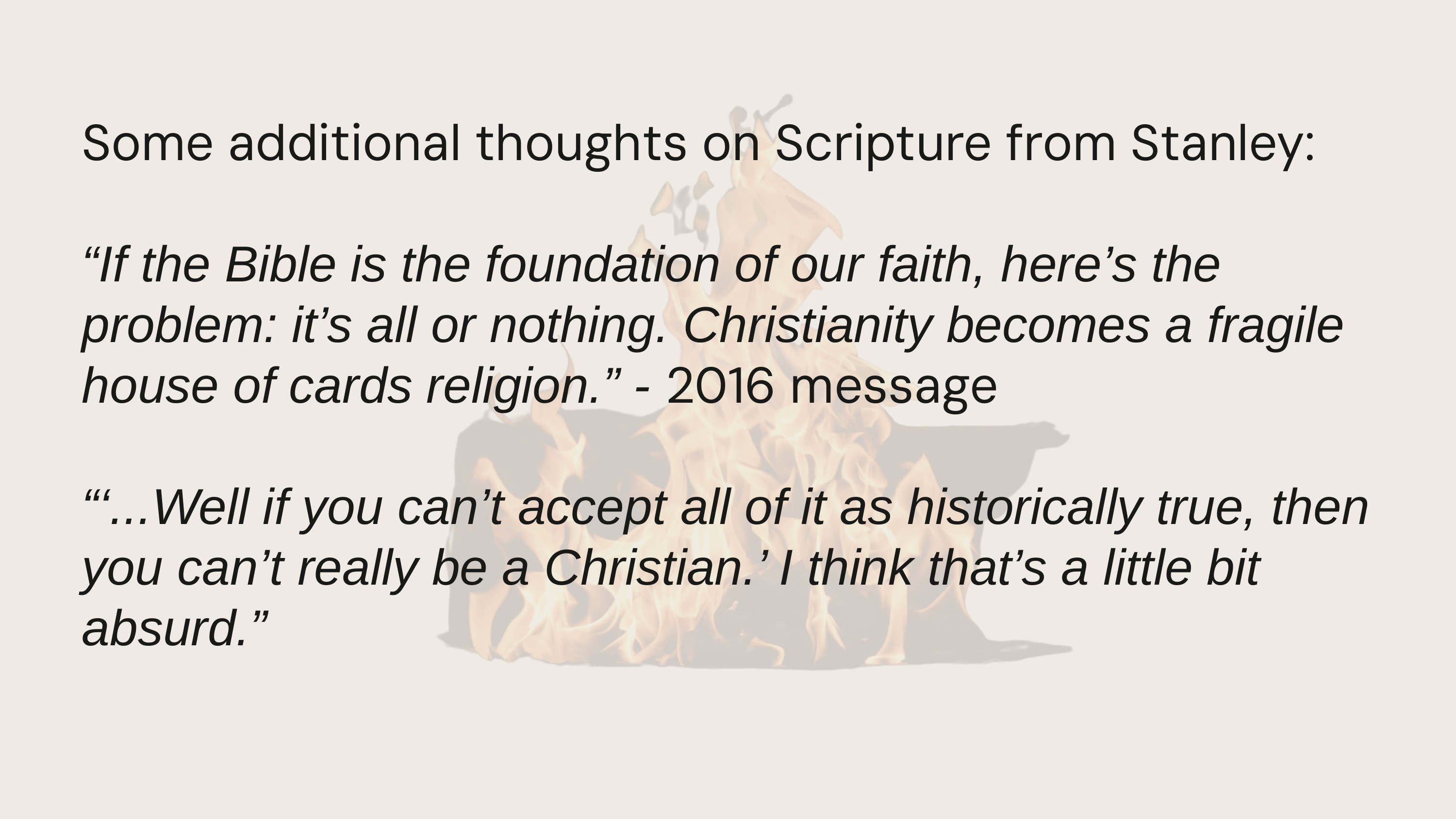

Some additional thoughts on Scripture from Stanley:

“If the Bible is the foundation of our faith, here’s the problem: it’s all or nothing. Christianity becomes a fragile house of cards religion.” - 2016 message

“‘...Well if you can’t accept all of it as historically true, then you can’t really be a Christian.’ I think that’s a little bit absurd.”